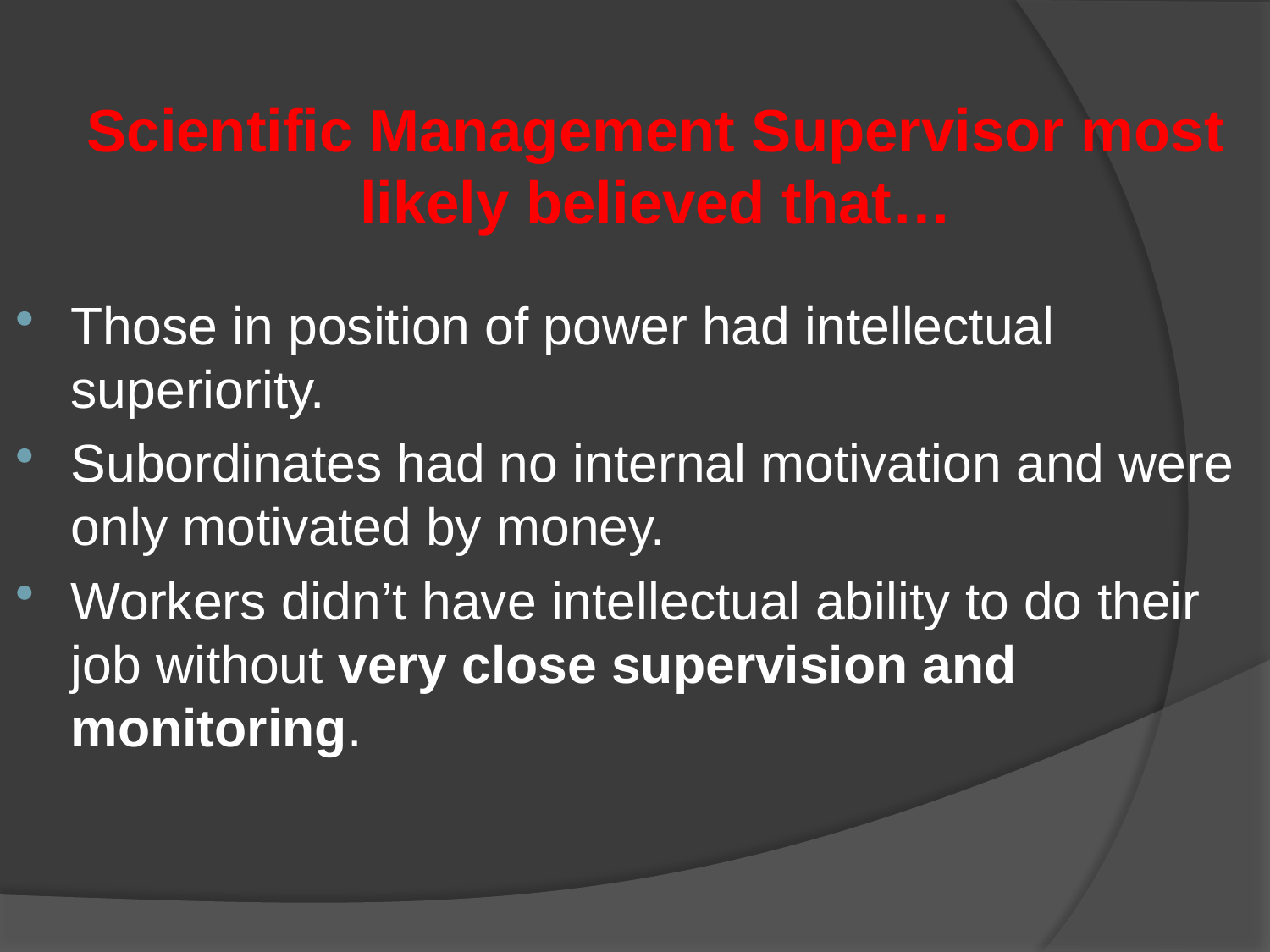

# Scientific Management Supervisor most likely believed that…
Those in position of power had intellectual superiority.
Subordinates had no internal motivation and were only motivated by money.
Workers didn’t have intellectual ability to do their job without very close supervision and monitoring.